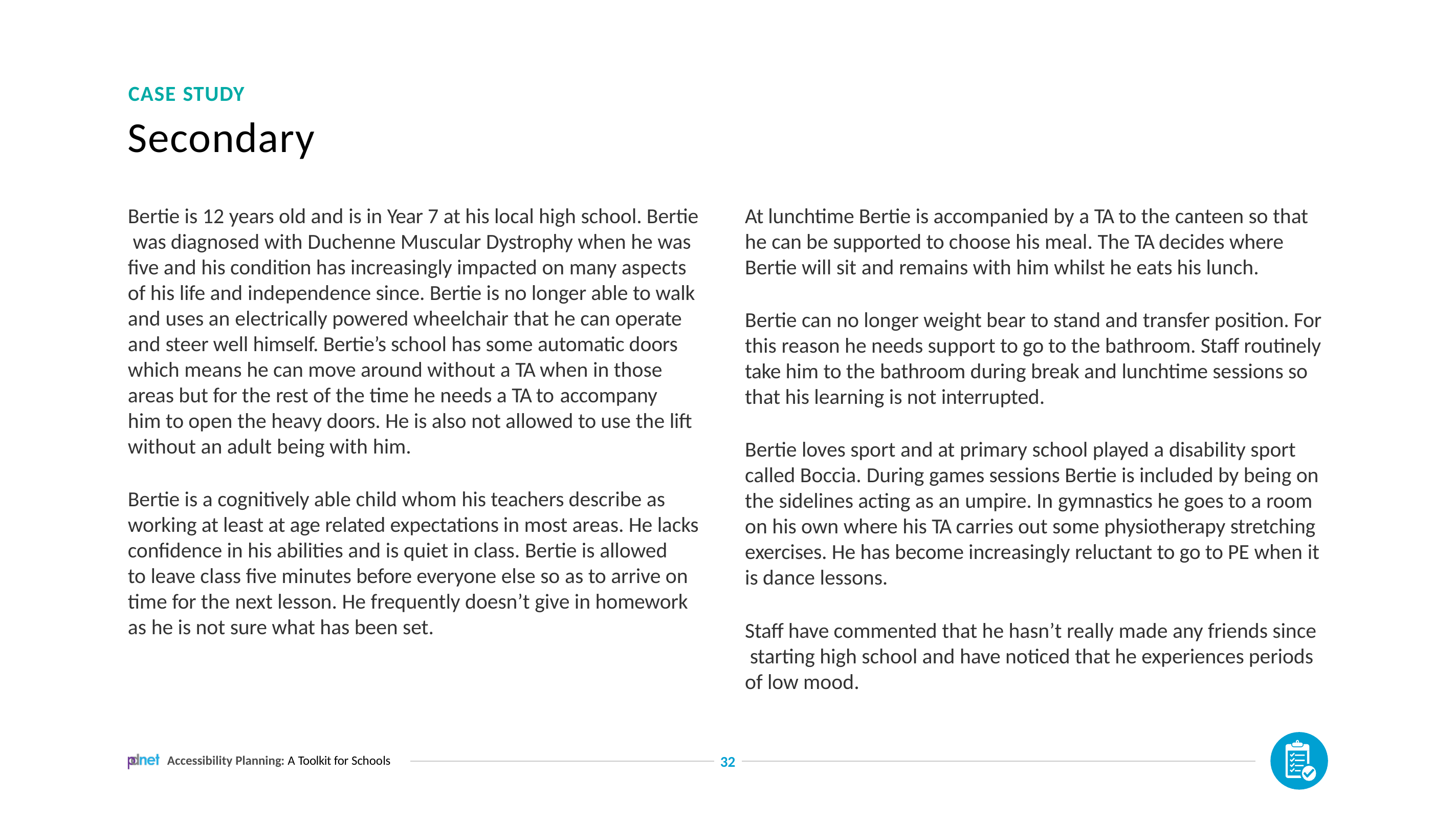

# CASE STUDY
Secondary
Bertie is 12 years old and is in Year 7 at his local high school. Bertie  was diagnosed with Duchenne Muscular Dystrophy when he was  five and his condition has increasingly impacted on many aspects  of his life and independence since. Bertie is no longer able to walk  and uses an electrically powered wheelchair that he can operate  and steer well himself. Bertie’s school has some automatic doors  which means he can move around without a TA when in those  areas but for the rest of the time he needs a TA to accompany
him to open the heavy doors. He is also not allowed to use the lift
without an adult being with him.

Bertie is a cognitively able child whom his teachers describe as  working at least at age related expectations in most areas. He lacks  confidence in his abilities and is quiet in class. Bertie is allowed
to leave class five minutes before everyone else so as to arrive on  time for the next lesson. He frequently doesn’t give in homework  as he is not sure what has been set.
At lunchtime Bertie is accompanied by a TA to the canteen so that  he can be supported to choose his meal. The TA decides where  Bertie will sit and remains with him whilst he eats his lunch.

Bertie can no longer weight bear to stand and transfer position. For  this reason he needs support to go to the bathroom. Staff routinely  take him to the bathroom during break and lunchtime sessions so  that his learning is not interrupted.

Bertie loves sport and at primary school played a disability sport  called Boccia. During games sessions Bertie is included by being on  the sidelines acting as an umpire. In gymnastics he goes to a room  on his own where his TA carries out some physiotherapy stretching  exercises. He has become increasingly reluctant to go to PE when it  is dance lessons.

Staff have commented that he hasn’t really made any friends since  starting high school and have noticed that he experiences periods  of low mood.

Accessibility Planning: A Toolkit for Schools
32